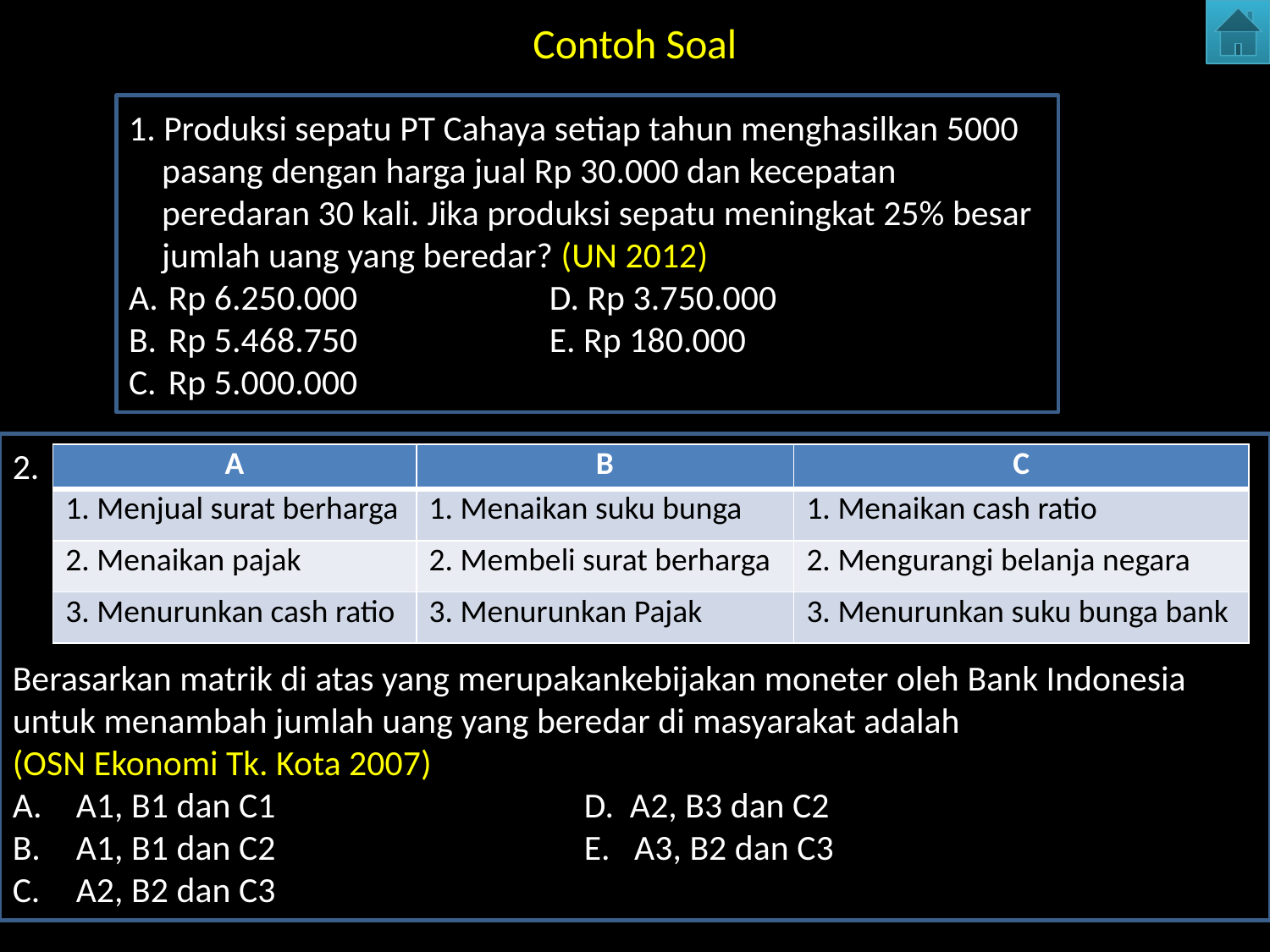

# Contoh Soal
1. Produksi sepatu PT Cahaya setiap tahun menghasilkan 5000 pasang dengan harga jual Rp 30.000 dan kecepatan peredaran 30 kali. Jika produksi sepatu meningkat 25% besar jumlah uang yang beredar? (UN 2012)
Rp 6.250.000		D. Rp 3.750.000
Rp 5.468.750		E. Rp 180.000
Rp 5.000.000
2.

Berasarkan matrik di atas yang merupakankebijakan moneter oleh Bank Indonesia untuk menambah jumlah uang yang beredar di masyarakat adalah
(OSN Ekonomi Tk. Kota 2007)
A1, B1 dan C1			D.  A2, B3 dan C2
A1, B1 dan C2			E.   A3, B2 dan C3
A2, B2 dan C3
| A | B | C |
| --- | --- | --- |
| 1. Menjual surat berharga | 1. Menaikan suku bunga | 1. Menaikan cash ratio |
| 2. Menaikan pajak | 2. Membeli surat berharga | 2. Mengurangi belanja negara |
| 3. Menurunkan cash ratio | 3. Menurunkan Pajak | 3. Menurunkan suku bunga bank |